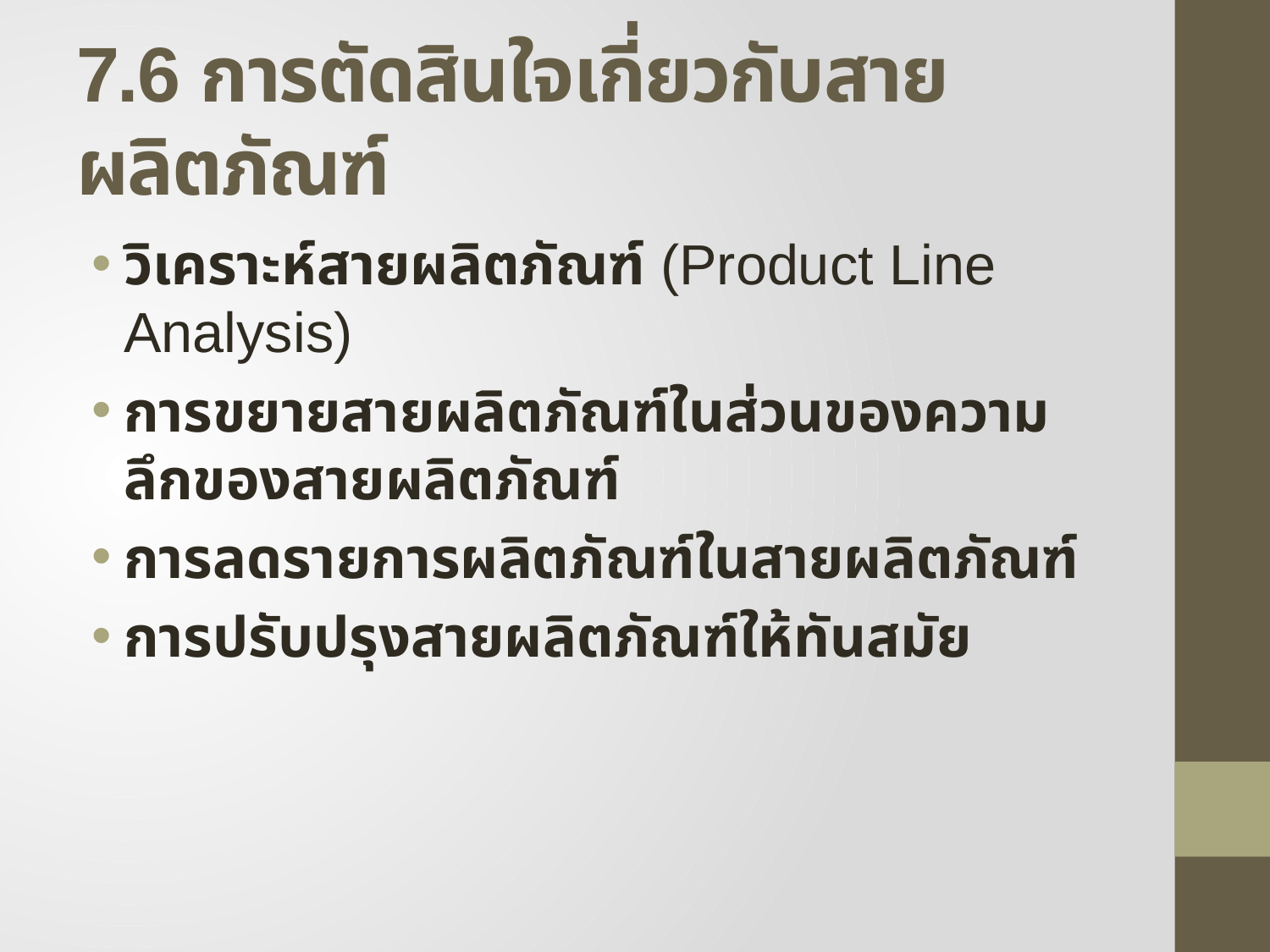

# 7.6 การตัดสินใจเกี่ยวกับสายผลิตภัณฑ์
วิเคราะห์สายผลิตภัณฑ์ (Product Line Analysis)
การขยายสายผลิตภัณฑ์ในส่วนของความลึกของสายผลิตภัณฑ์
การลดรายการผลิตภัณฑ์ในสายผลิตภัณฑ์
การปรับปรุงสายผลิตภัณฑ์ให้ทันสมัย